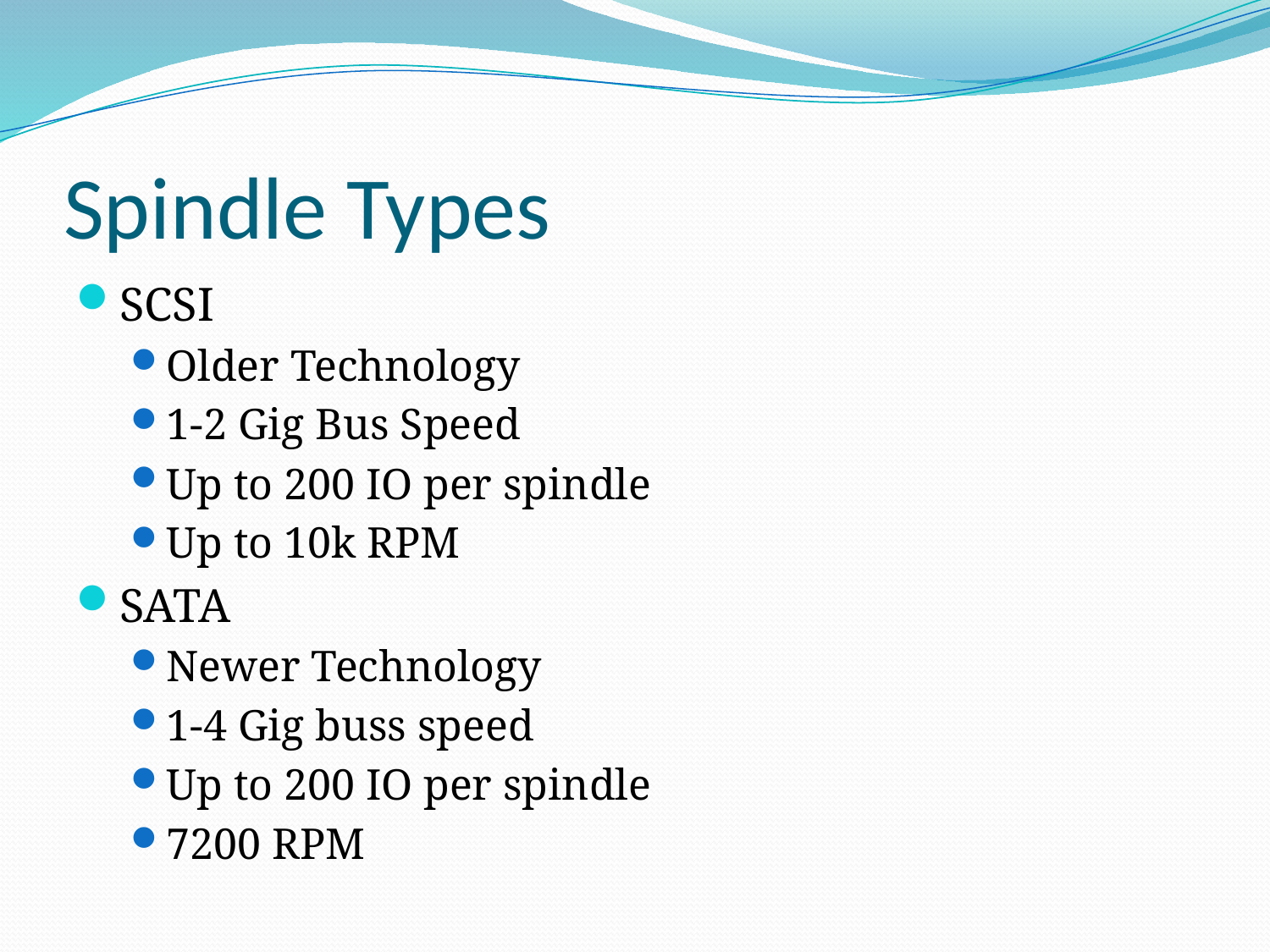

# Spindle Types
SCSI
Older Technology
1-2 Gig Bus Speed
Up to 200 IO per spindle
Up to 10k RPM
SATA
Newer Technology
1-4 Gig buss speed
Up to 200 IO per spindle
7200 RPM